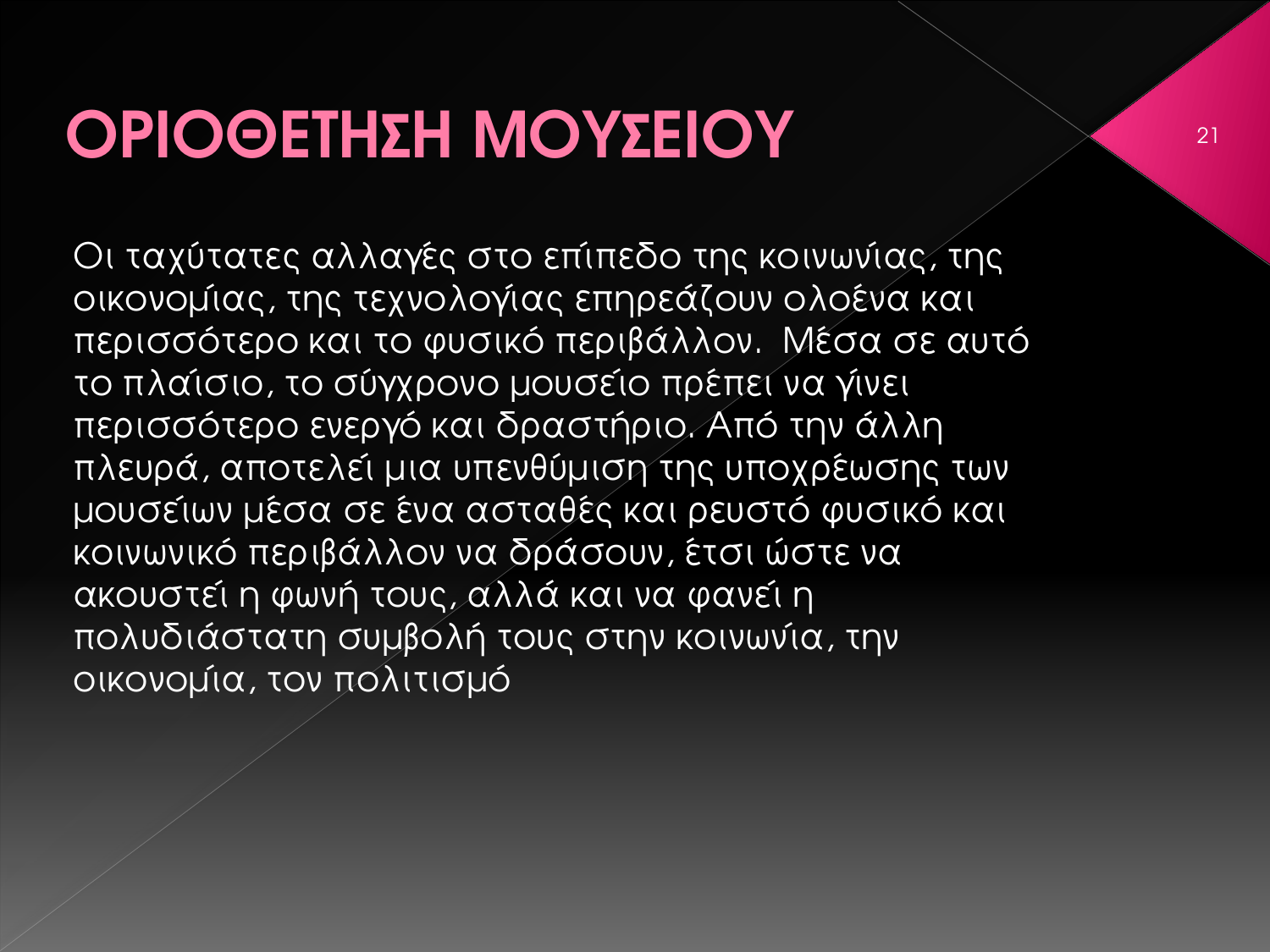

# ΟΡΙΟΘΕΤΗΣΗ ΜΟΥΣΕΙΟΥ
21
Οι ταχύτατες αλλαγές στο επίπεδο της κοινωνίας, της οικονομίας, της τεχνολογίας επηρεάζουν ολοένα και περισσότερο και το φυσικό περιβάλλον.  Μέσα σε αυτό το πλαίσιο, το σύγχρονο μουσείο πρέπει να γίνει περισσότερο ενεργό και δραστήριο. Από την άλλη πλευρά, αποτελεί μια υπενθύμιση της υποχρέωσης των μουσείων μέσα σε ένα ασταθές και ρευστό φυσικό και κοινωνικό περιβάλλον να δράσουν, έτσι ώστε να ακουστεί η φωνή τους, αλλά και να φανεί η πολυδιάστατη συμβολή τους στην κοινωνία, την οικονομία, τον πολιτισμό